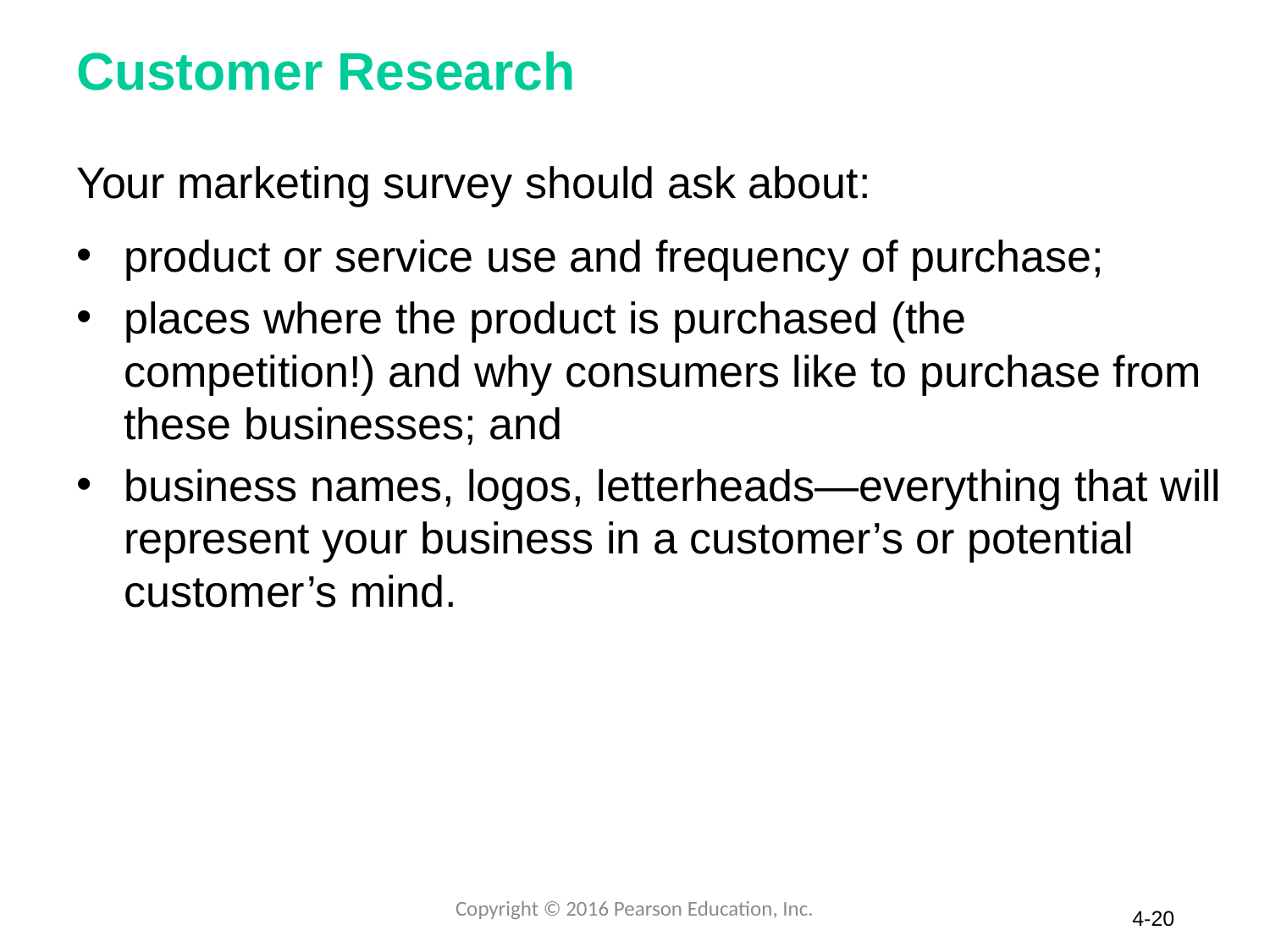

# Customer Research
Your marketing survey should ask about:

product or service use and frequency of purchase;
places where the product is purchased (the competition!) and why consumers like to purchase from these businesses; and
business names, logos, letterheads—everything that will represent your business in a customer’s or potential customer’s mind.
Copyright © 2016 Pearson Education, Inc.